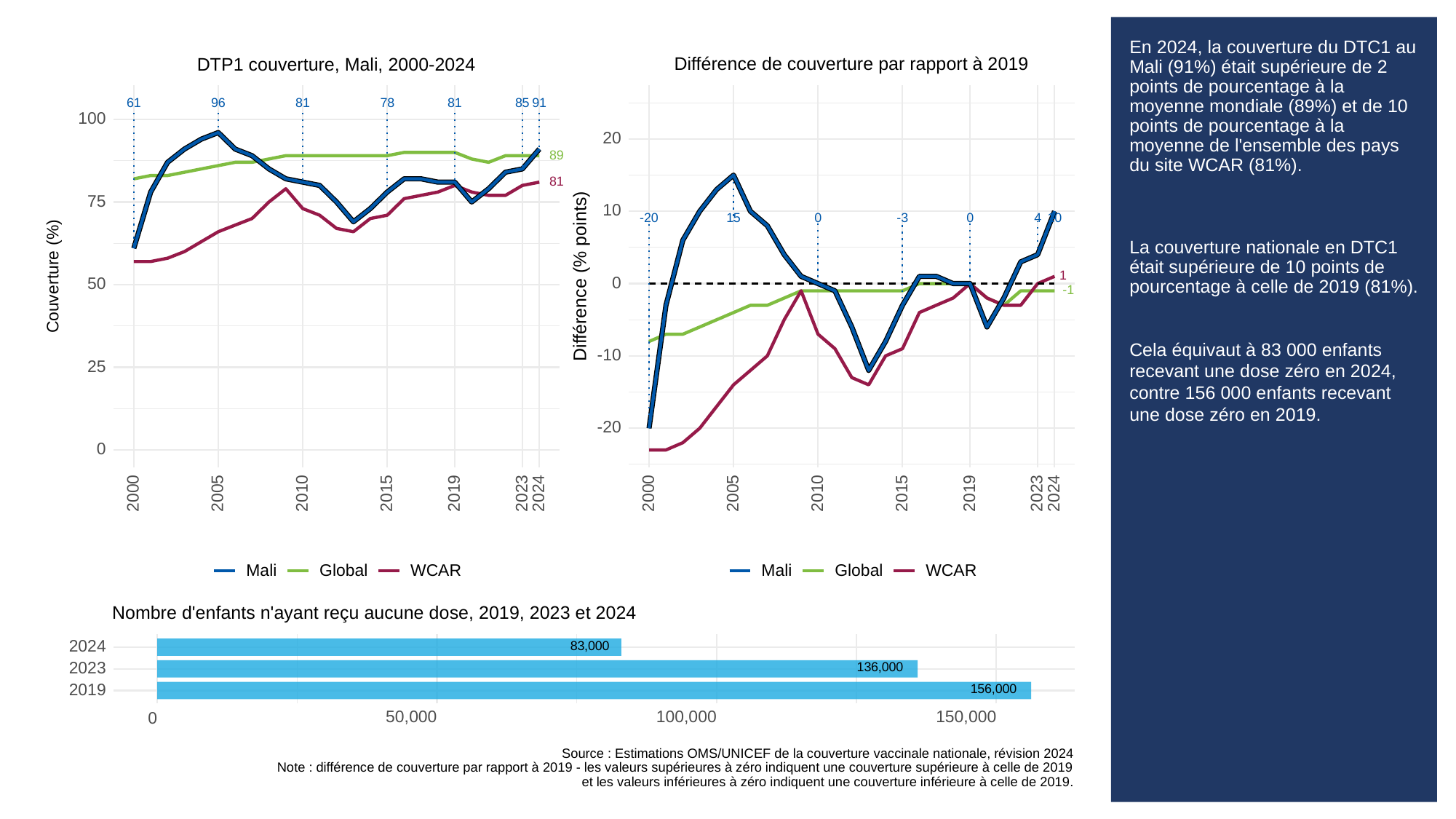

# En 2024, la couverture du DTC1 au Mali (91%) était supérieure de 2 points de pourcentage à la moyenne mondiale (89%) et de 10 points de pourcentage à la moyenne de l'ensemble des pays du site WCAR (81%).

La couverture nationale en DTC1 était supérieure de 10 points de pourcentage à celle de 2019 (81%).

Cela équivaut à 83 000 enfants recevant une dose zéro en 2024, contre 156 000 enfants recevant une dose zéro en 2019.

Différence de couverture par rapport à 2019
DTP1 couverture, Mali, 2000-2024

61
96
81
78
81
85
91

100

20

89

81

75

10

-3
-20
15
0
0
10
4

Différence (% points)
Couverture (%)
1

0
50

-1

-10

25

-20

0

2023
2023
2000
2005
2010
2015
2019
2024
2000
2005
2010
2015
2019
2024
Global
WCAR
Global
WCAR
Mali
Mali

Nombre d'enfants n'ayant reçu aucune dose, 2019, 2023 et 2024

83,000
2024

136,000
2023

156,000
2019

50,000
100,000
150,000
0
Source : Estimations OMS/UNICEF de la couverture vaccinale nationale, révision 2024
Note : différence de couverture par rapport à 2019 - les valeurs supérieures à zéro indiquent une couverture supérieure à celle de 2019
et les valeurs inférieures à zéro indiquent une couverture inférieure à celle de 2019.